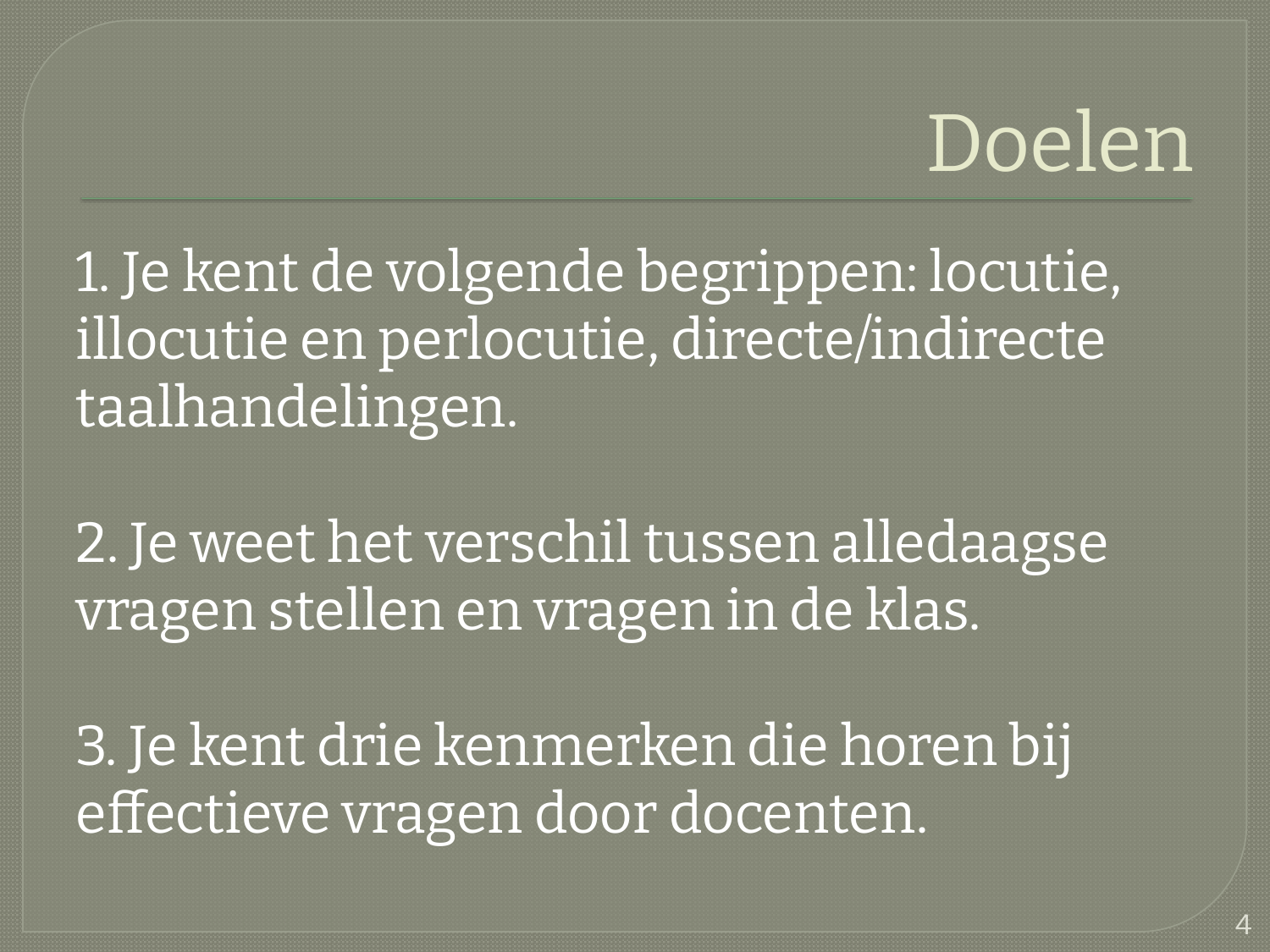

# Doelen
1. Je kent de volgende begrippen: locutie, illocutie en perlocutie, directe/indirecte taalhandelingen.

2. Je weet het verschil tussen alledaagse vragen stellen en vragen in de klas.

3. Je kent drie kenmerken die horen bij effectieve vragen door docenten.
4